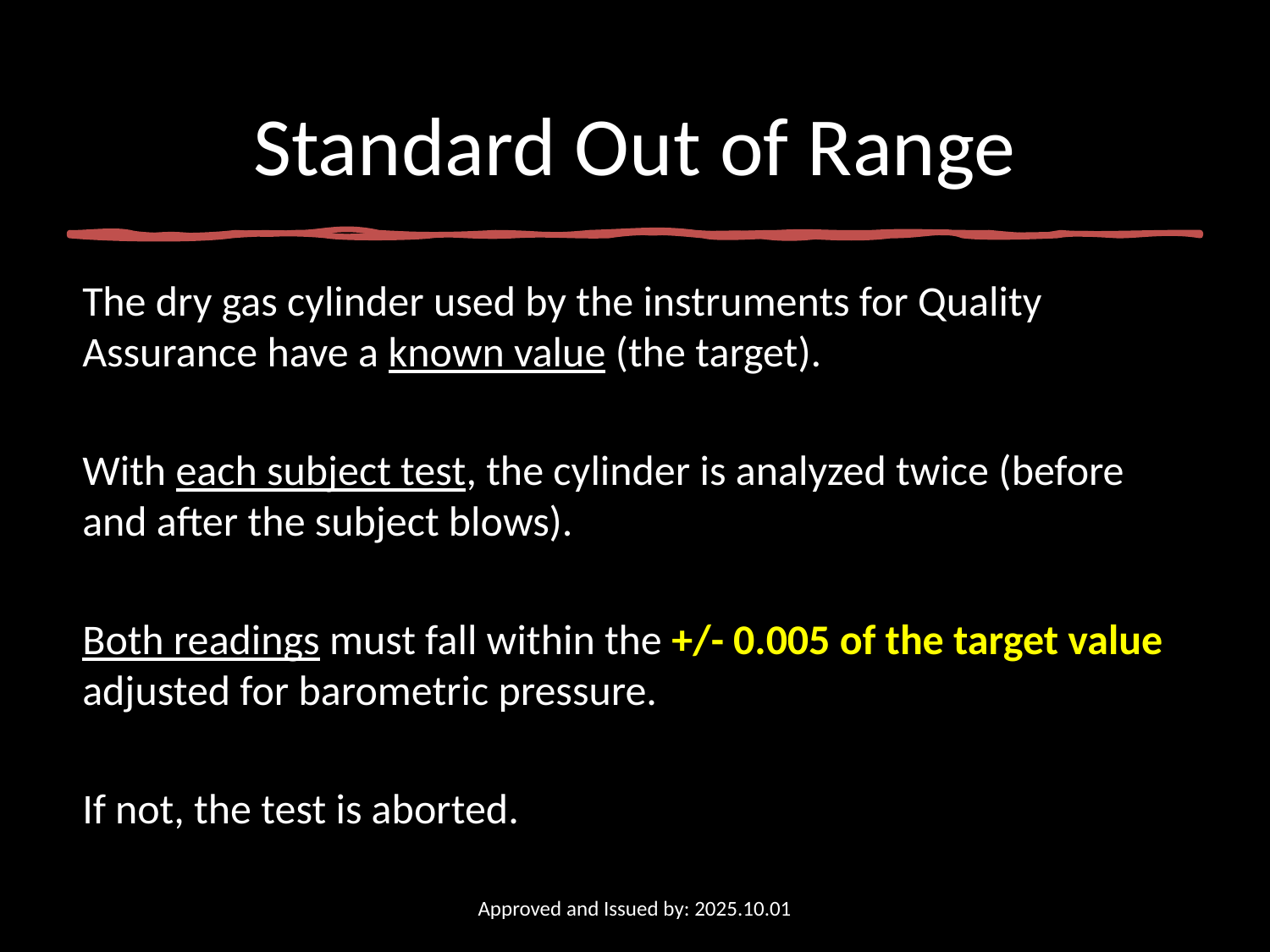

# Standard Out of Range

The dry gas cylinder used by the instruments for Quality Assurance have a known value (the target).

With each subject test, the cylinder is analyzed twice (before and after the subject blows).

Both readings must fall within the +/- 0.005 of the target value adjusted for barometric pressure.

If not, the test is aborted.

Approved and Issued by: 2025.10.01